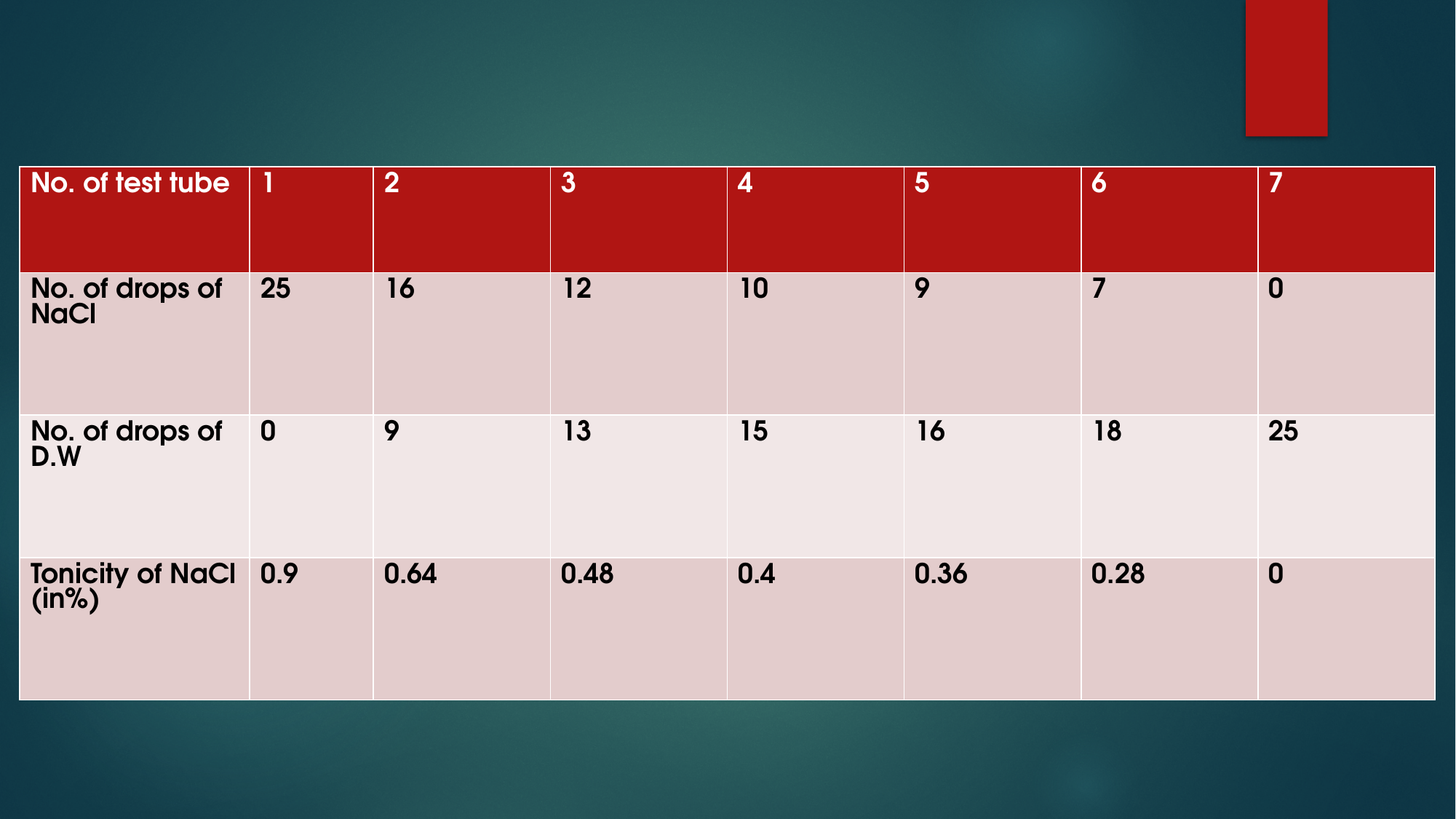

| No. of test tube | 1 | 2 | 3 | 4 | 5 | 6 | 7 |
| --- | --- | --- | --- | --- | --- | --- | --- |
| No. of drops of NaCl | 25 | 16 | 12 | 10 | 9 | 7 | 0 |
| No. of drops of D.W | 0 | 9 | 13 | 15 | 16 | 18 | 25 |
| Tonicity of NaCl (in%) | 0.9 | 0.64 | 0.48 | 0.4 | 0.36 | 0.28 | 0 |